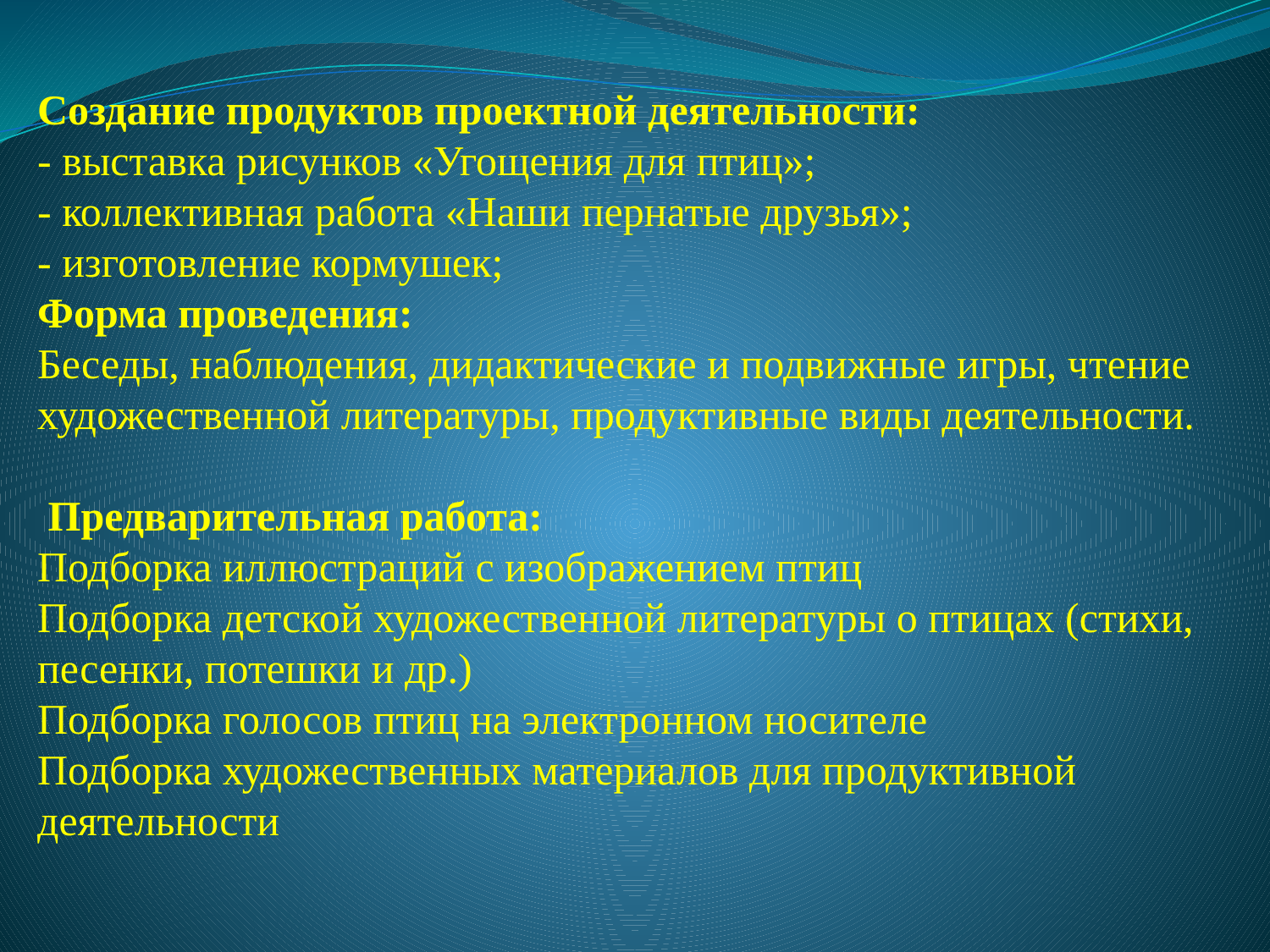

Создание продуктов проектной деятельности:
- выставка рисунков «Угощения для птиц»;
- коллективная работа «Наши пернатые друзья»;
- изготовление кормушек;
Форма проведения:
Беседы, наблюдения, дидактические и подвижные игры, чтение художественной литературы, продуктивные виды деятельности.

 Предварительная работа:
Подборка иллюстраций с изображением птиц
Подборка детской художественной литературы о птицах (стихи, песенки, потешки и др.)
Подборка голосов птиц на электронном носителе
Подборка художественных материалов для продуктивной деятельности